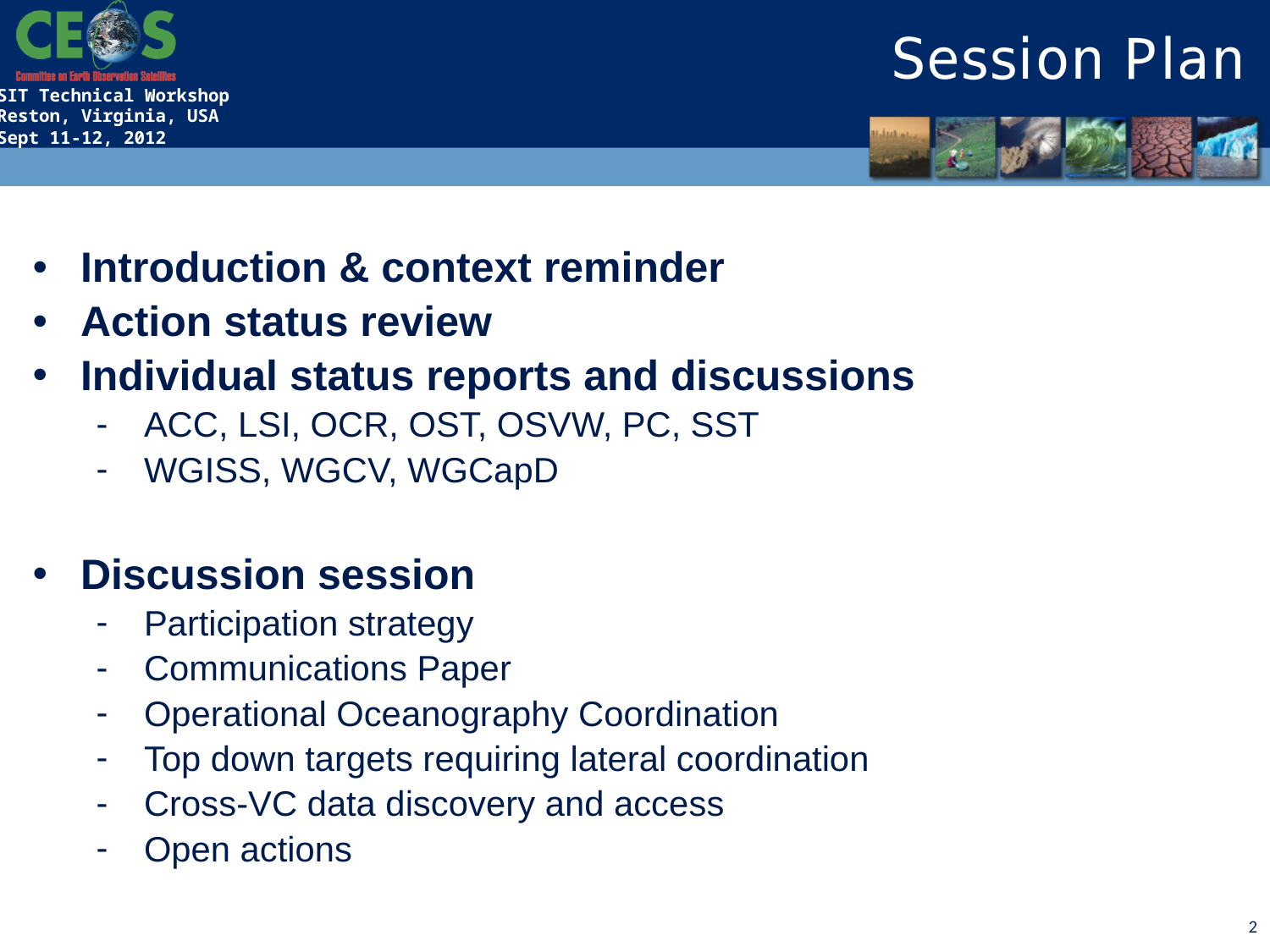

Session Plan
Introduction & context reminder
Action status review
Individual status reports and discussions
ACC, LSI, OCR, OST, OSVW, PC, SST
WGISS, WGCV, WGCapD

Discussion session
Participation strategy
Communications Paper
Operational Oceanography Coordination
Top down targets requiring lateral coordination
Cross-VC data discovery and access
Open actions

2